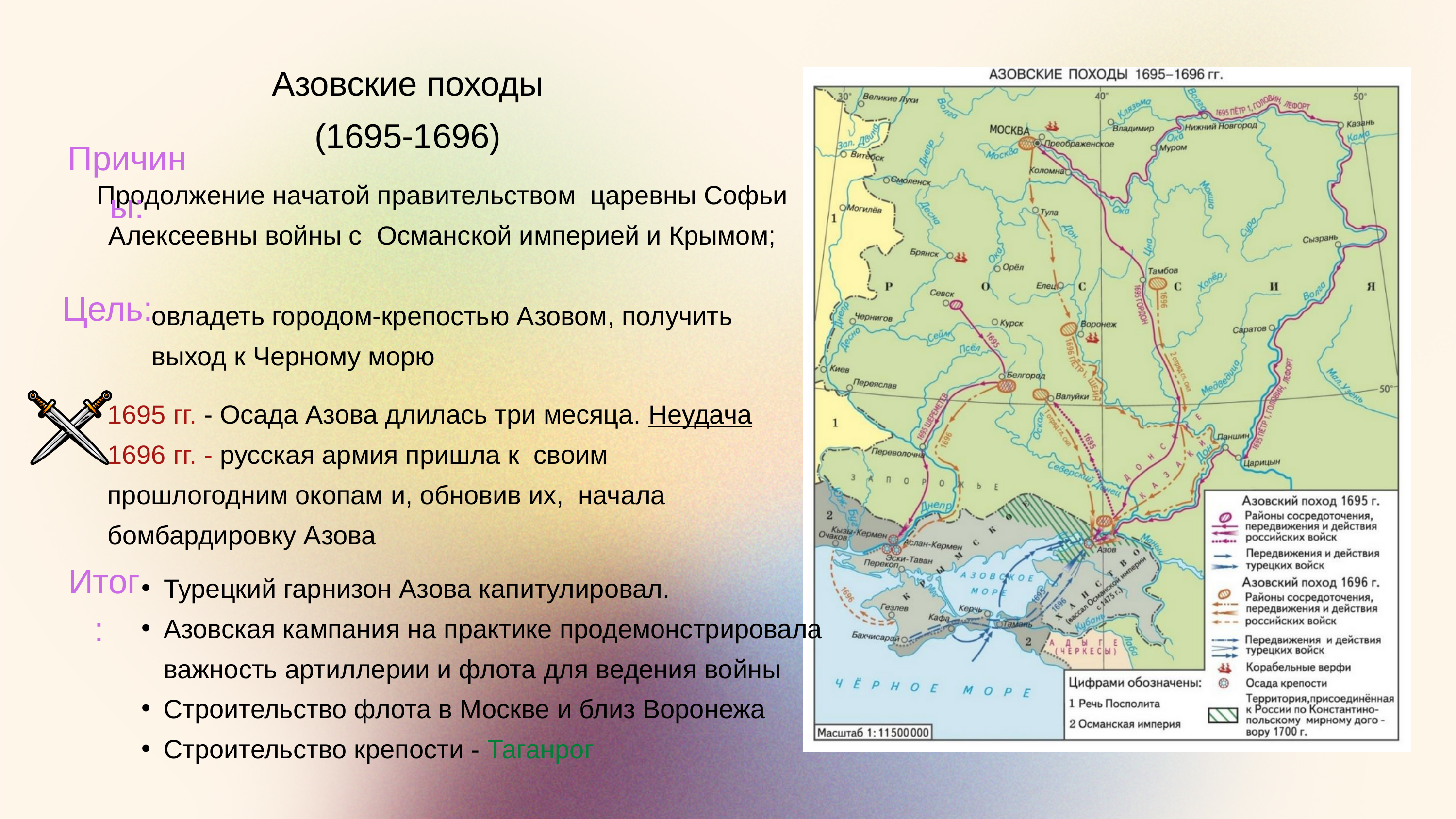

Азовские походы (1695-1696)

Причины:

Продолжение начатой правительством  царевны Софьи Алексеевны войны с  Османской империей и Крымом;
Цель:
овладеть городом-крепостью Азовом, получить выход к Черному морю
1695 гг. - Осада Азова длилась три месяца. Неудача
1696 гг. - русская армия пришла к  своим прошлогодним окопам и, обновив их,  начала бомбардировку Азова

Итог:
Турецкий гарнизон Азова капитулировал.
Азовская кампания на практике продемонстрировала  важность артиллерии и флота для ведения войны
Строительство флота в Москве и близ Воронежа
Строительство крепости - Таганрог